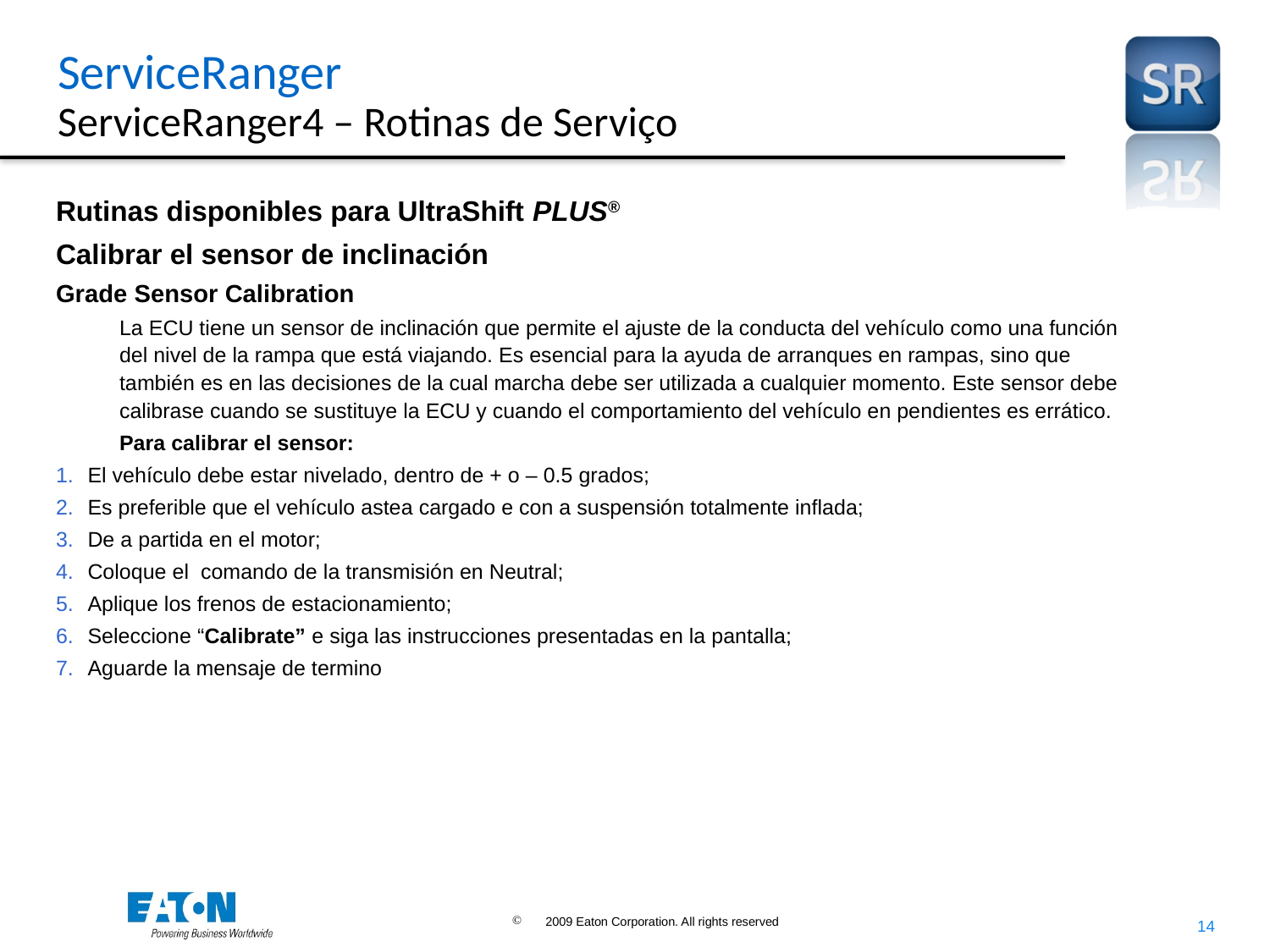

# ServiceRanger ServiceRanger4 – Rotinas de Serviço
Rutinas disponibles para UltraShift PLUS®
Calibrar el sensor de inclinación
Grade Sensor Calibration
La ECU tiene un sensor de inclinación que permite el ajuste de la conducta del vehículo como una función del nivel de la rampa que está viajando. Es esencial para la ayuda de arranques en rampas, sino que también es en las decisiones de la cual marcha debe ser utilizada a cualquier momento. Este sensor debe calibrase cuando se sustituye la ECU y cuando el comportamiento del vehículo en pendientes es errático.
Para calibrar el sensor:
El vehículo debe estar nivelado, dentro de + o – 0.5 grados;
Es preferible que el vehículo astea cargado e con a suspensión totalmente inflada;
De a partida en el motor;
Coloque el  comando de la transmisión en Neutral;
Aplique los frenos de estacionamiento;
Seleccione “Calibrate” e siga las instrucciones presentadas en la pantalla;
Aguarde la mensaje de termino